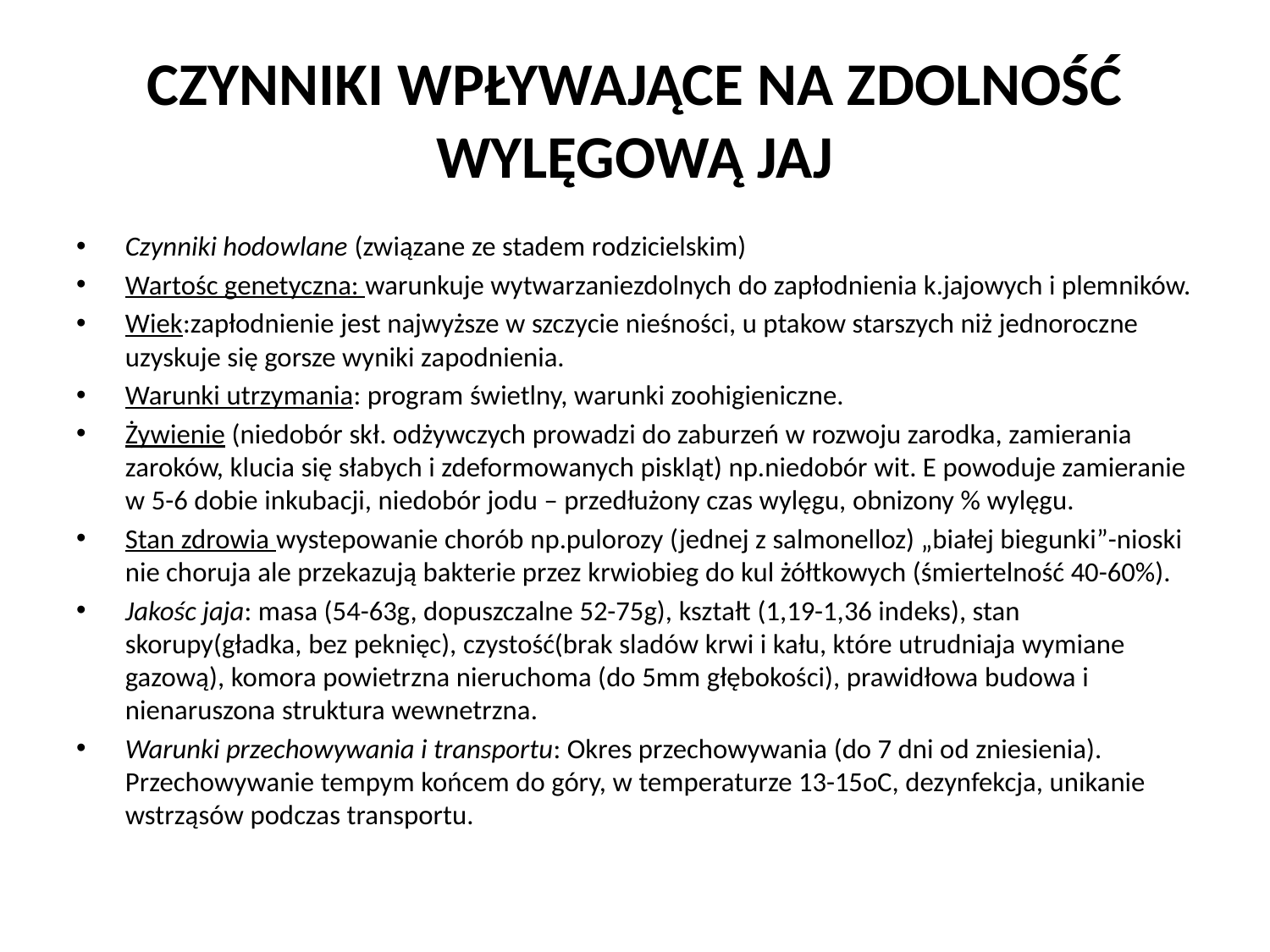

# CZYNNIKI WPŁYWAJĄCE NA ZDOLNOŚĆ WYLĘGOWĄ JAJ
Czynniki hodowlane (związane ze stadem rodzicielskim)
Wartośc genetyczna: warunkuje wytwarzaniezdolnych do zapłodnienia k.jajowych i plemników.
Wiek:zapłodnienie jest najwyższe w szczycie nieśności, u ptakow starszych niż jednoroczne uzyskuje się gorsze wyniki zapodnienia.
Warunki utrzymania: program świetlny, warunki zoohigieniczne.
Żywienie (niedobór skł. odżywczych prowadzi do zaburzeń w rozwoju zarodka, zamierania zaroków, klucia się słabych i zdeformowanych piskląt) np.niedobór wit. E powoduje zamieranie w 5-6 dobie inkubacji, niedobór jodu – przedłużony czas wylęgu, obnizony % wylęgu.
Stan zdrowia wystepowanie chorób np.pulorozy (jednej z salmonelloz) „białej biegunki”-nioski nie choruja ale przekazują bakterie przez krwiobieg do kul żółtkowych (śmiertelność 40-60%).
Jakośc jaja: masa (54-63g, dopuszczalne 52-75g), kształt (1,19-1,36 indeks), stan skorupy(gładka, bez peknięc), czystość(brak sladów krwi i kału, które utrudniaja wymiane gazową), komora powietrzna nieruchoma (do 5mm głębokości), prawidłowa budowa i nienaruszona struktura wewnetrzna.
Warunki przechowywania i transportu: Okres przechowywania (do 7 dni od zniesienia). Przechowywanie tempym końcem do góry, w temperaturze 13-15oC, dezynfekcja, unikanie wstrząsów podczas transportu.